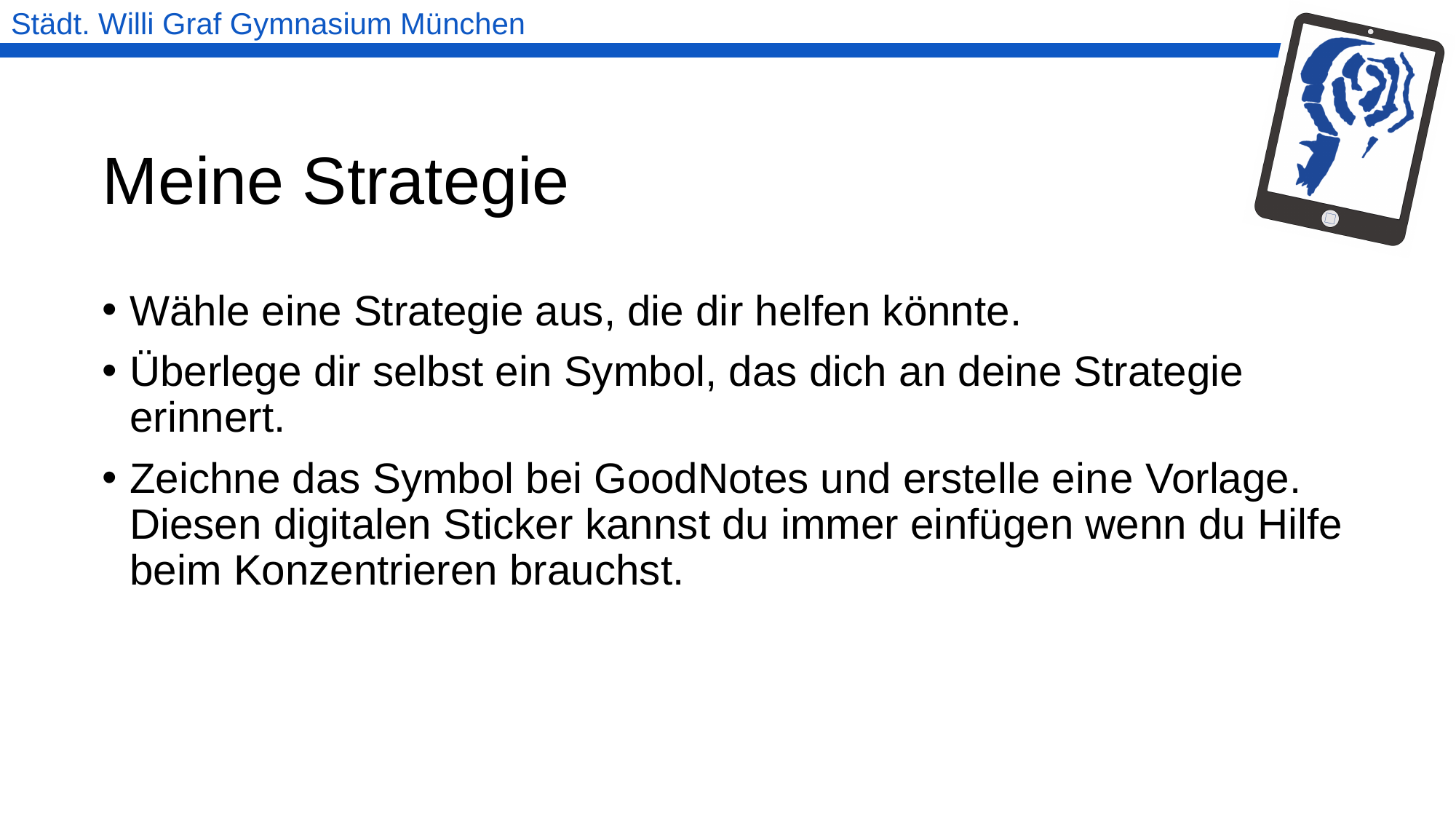

Städt. Willi Graf Gymnasium München
# Meine Strategie
Wähle eine Strategie aus, die dir helfen könnte.
Überlege dir selbst ein Symbol, das dich an deine Strategie erinnert.
Zeichne das Symbol bei GoodNotes und erstelle eine Vorlage. Diesen digitalen Sticker kannst du immer einfügen wenn du Hilfe beim Konzentrieren brauchst.